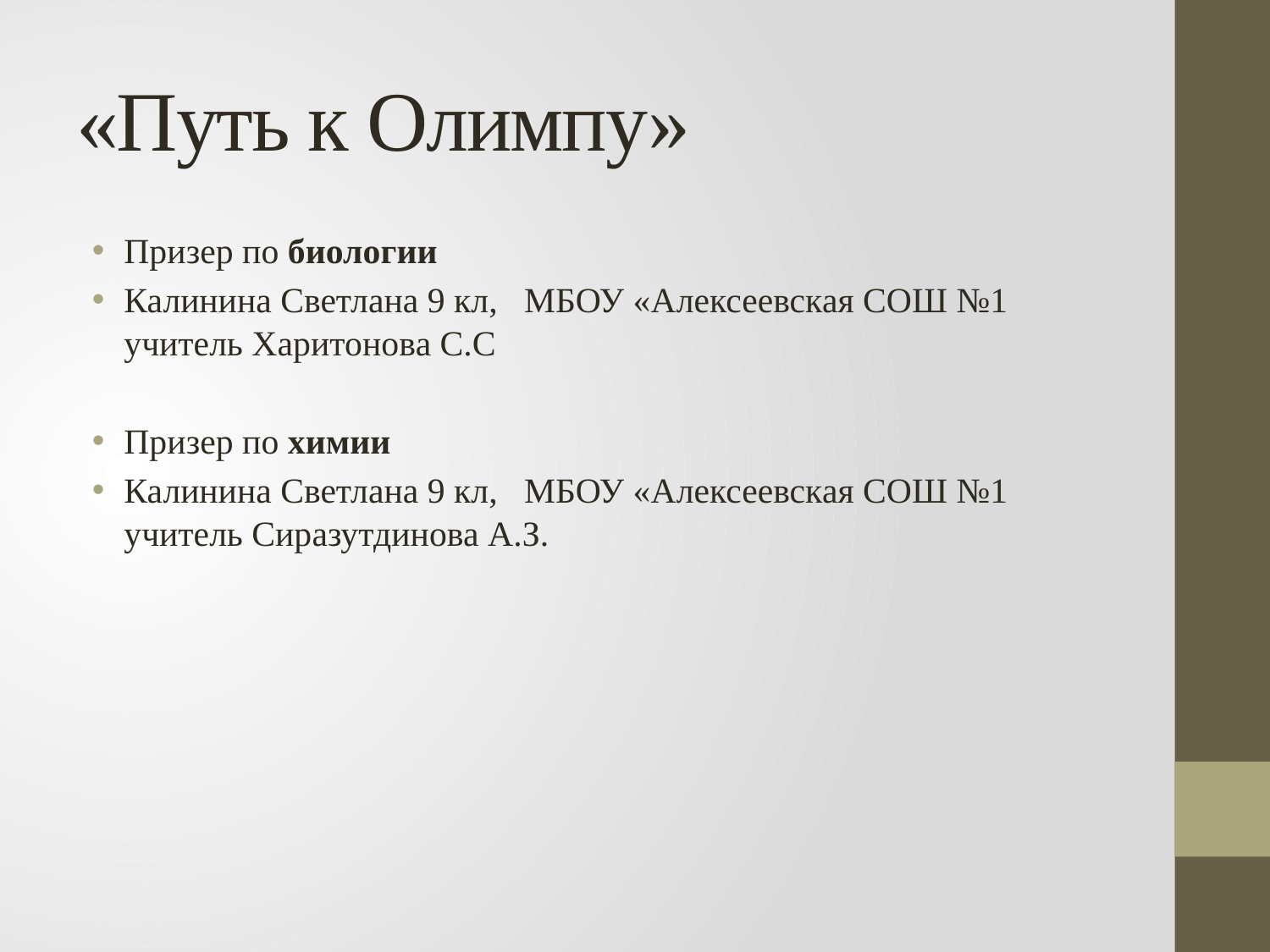

# «Путь к Олимпу»
Призер по биологии
Калинина Светлана 9 кл,   МБОУ «Алексеевская СОШ №1 учитель Харитонова С.С

Призер по химии
Калинина Светлана 9 кл,   МБОУ «Алексеевская СОШ №1   учитель Сиразутдинова А.З.